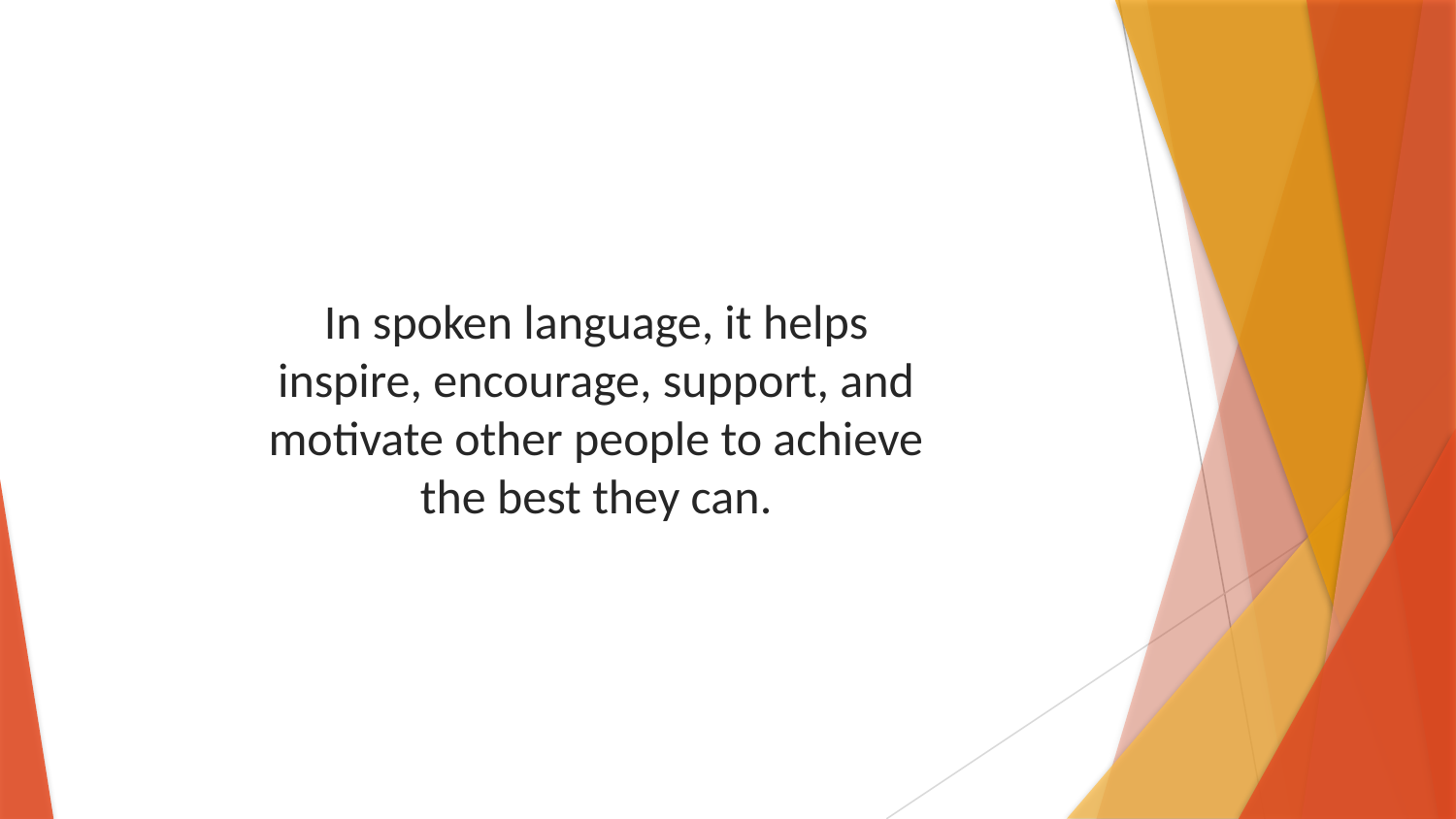

In spoken language, it helps inspire, encourage, support, and motivate other people to achieve the best they can.